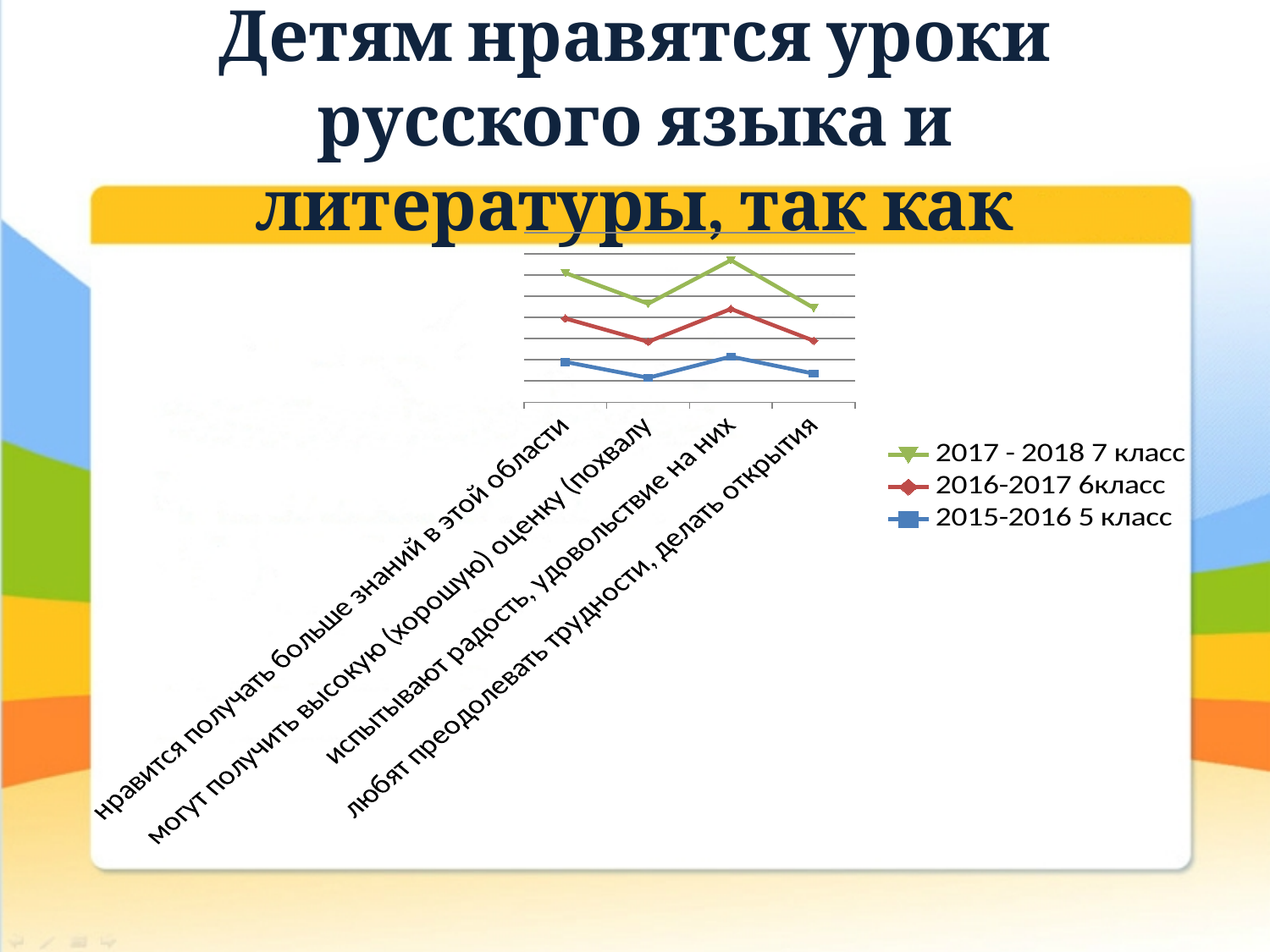

# Детям нравятся уроки русского языка и литературы, так как

### Chart

| Category | 2015-2016 5 класс | 2016-2017 6класс | 2017 - 2018 7 класс |
|---|---|---|---|
| нравится получать больше знаний в этой области | 0.38 | 0.41 | 0.43 |
| могут получить высокую (хорошую) оценку (похвалу | 0.23 | 0.34 | 0.36 |
| испытывают радость, удовольствие на них | 0.43 | 0.45 | 0.46 |
| любят преодолевать трудности, делать открытия | 0.27 | 0.31 | 0.31 |